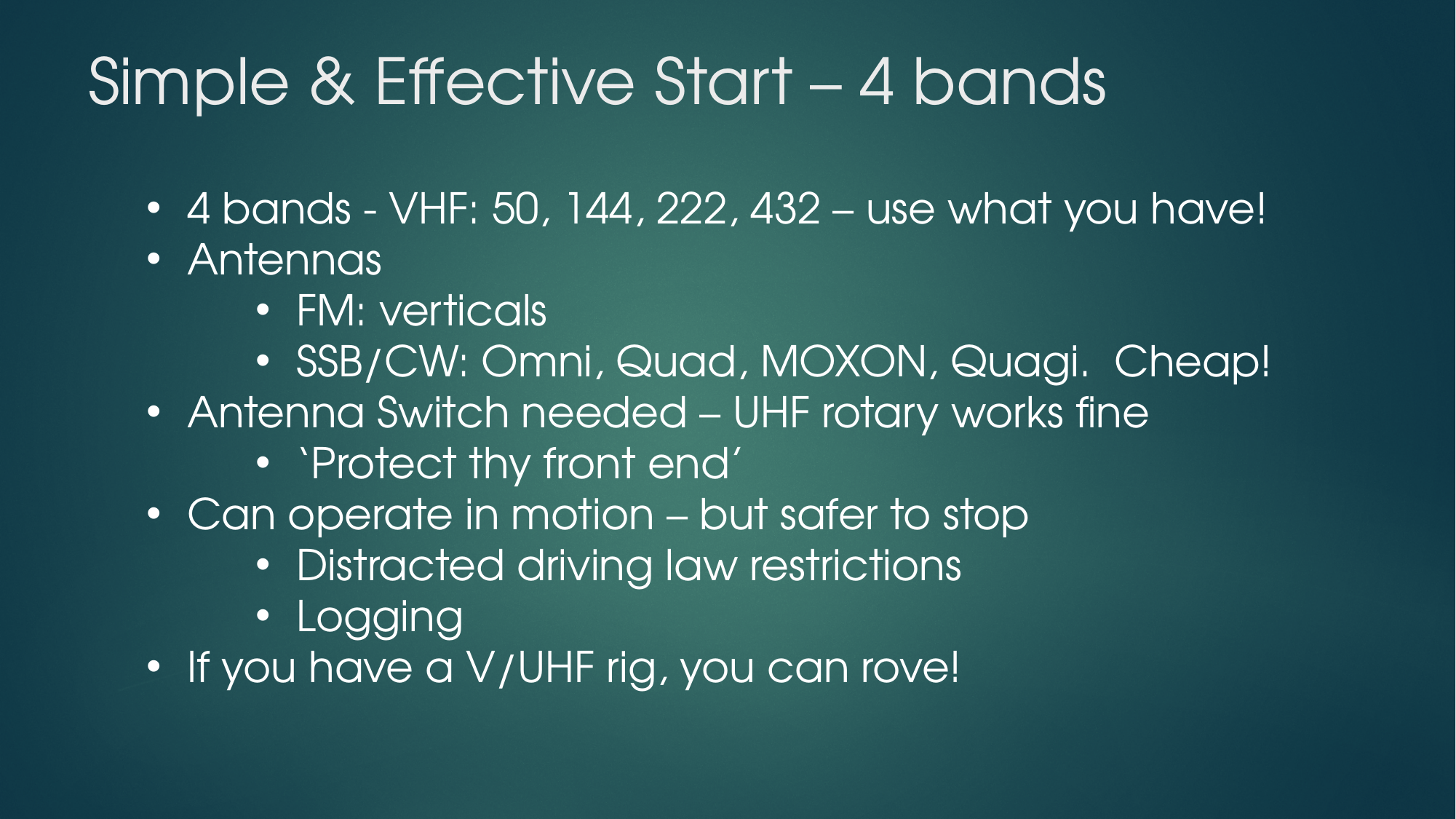

# Simple & Effective Start – 4 bands
4 bands - VHF: 50, 144, 222, 432 – use what you have!
Antennas
FM: verticals
SSB/CW: Omni, Quad, MOXON, Quagi.  Cheap!
Antenna Switch needed – UHF rotary works fine
‘Protect thy front end’
Can operate in motion – but safer to stop
Distracted driving law restrictions
Logging
If you have a V/UHF rig, you can rove!